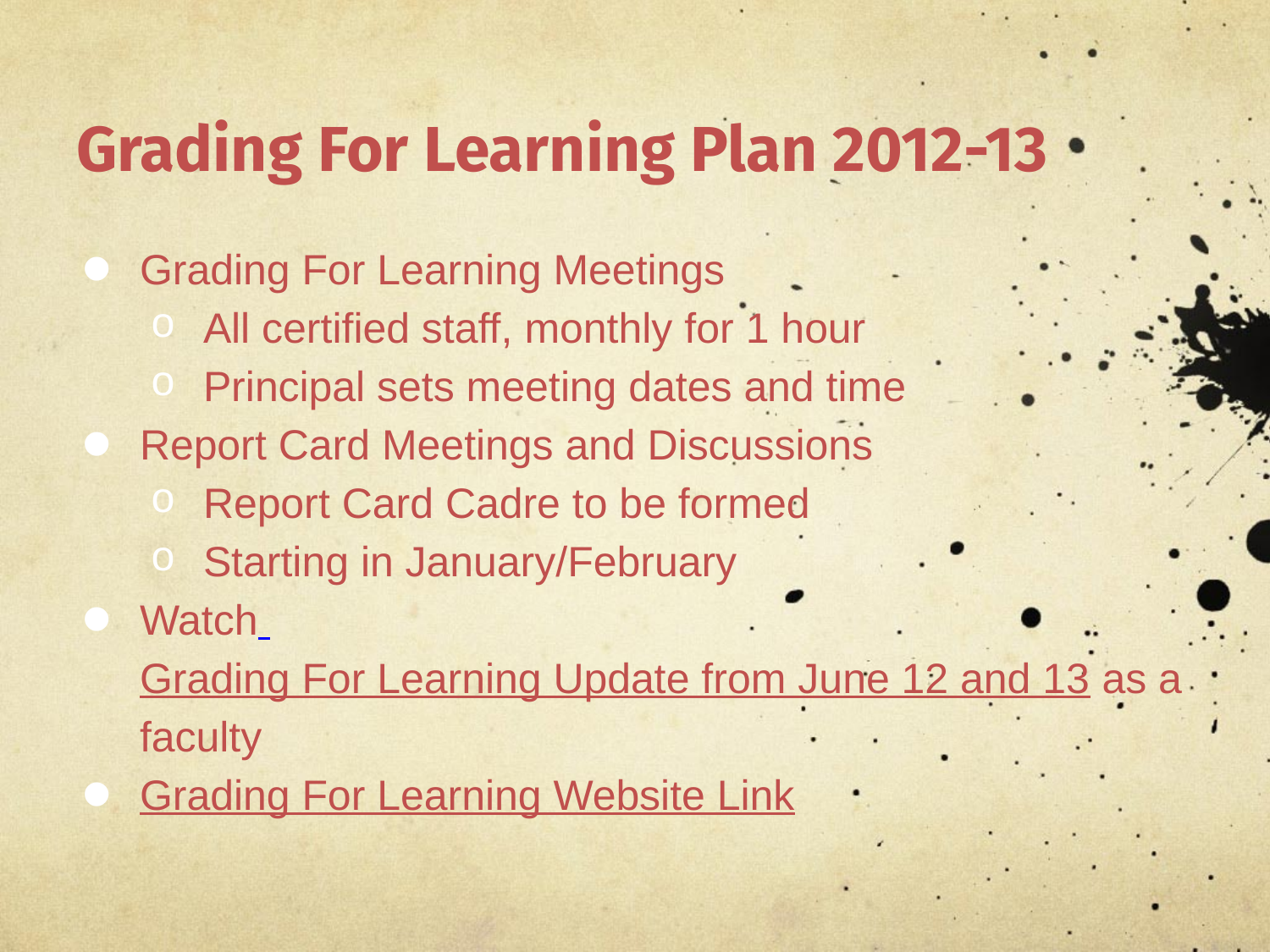

# Grading For Learning Plan 2012-13
Grading For Learning Meetings
All certified staff, monthly for 1 hour
Principal sets meeting dates and time
Report Card Meetings and Discussions
Report Card Cadre to be formed
Starting in January/February
Watch Grading For Learning Update from June 12 and 13 as a faculty
Grading For Learning Website Link